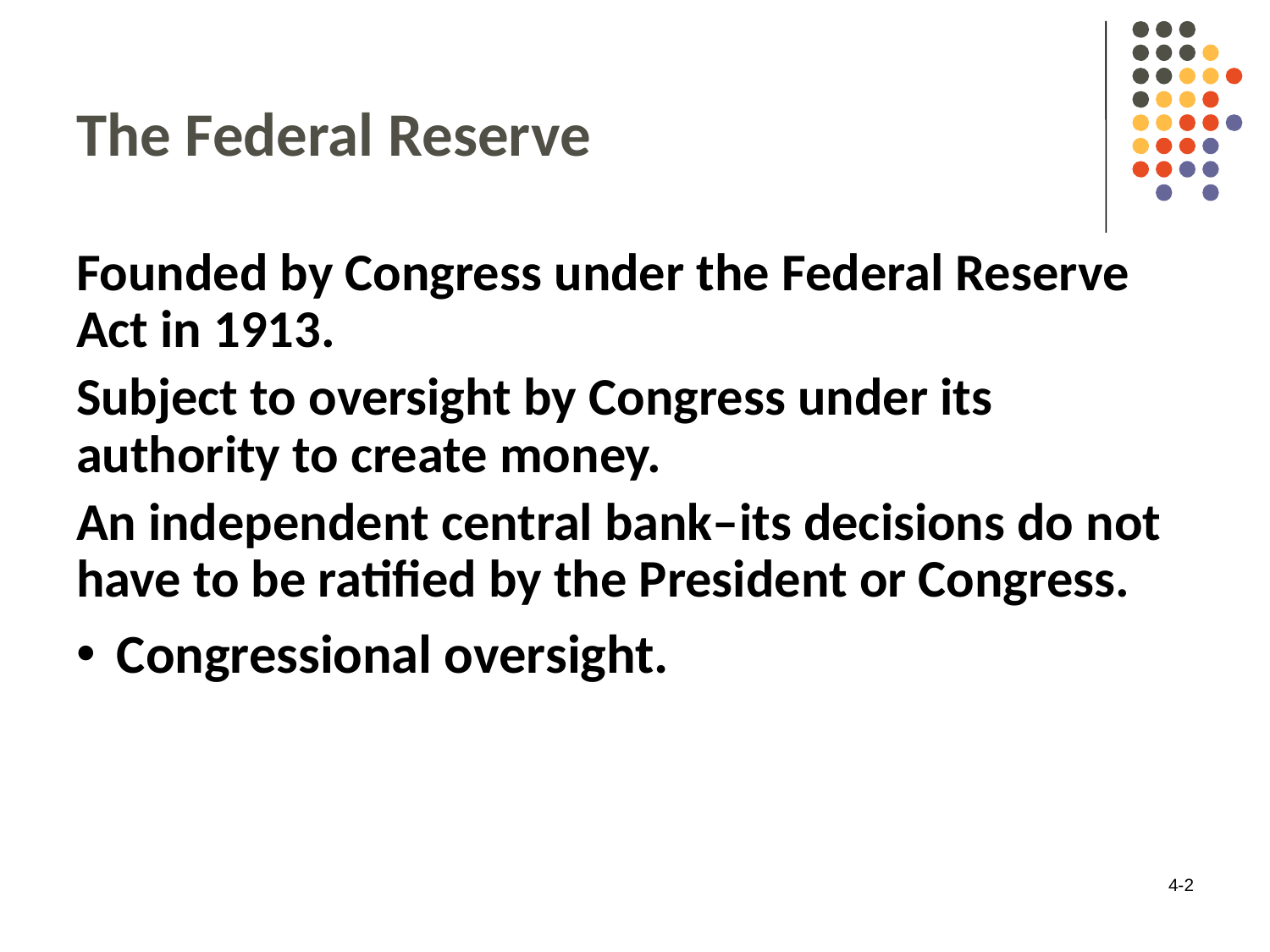

# The Federal Reserve
Founded by Congress under the Federal Reserve Act in 1913.
Subject to oversight by Congress under its authority to create money.
An independent central bank–its decisions do not have to be ratified by the President or Congress.
Congressional oversight.
4-2